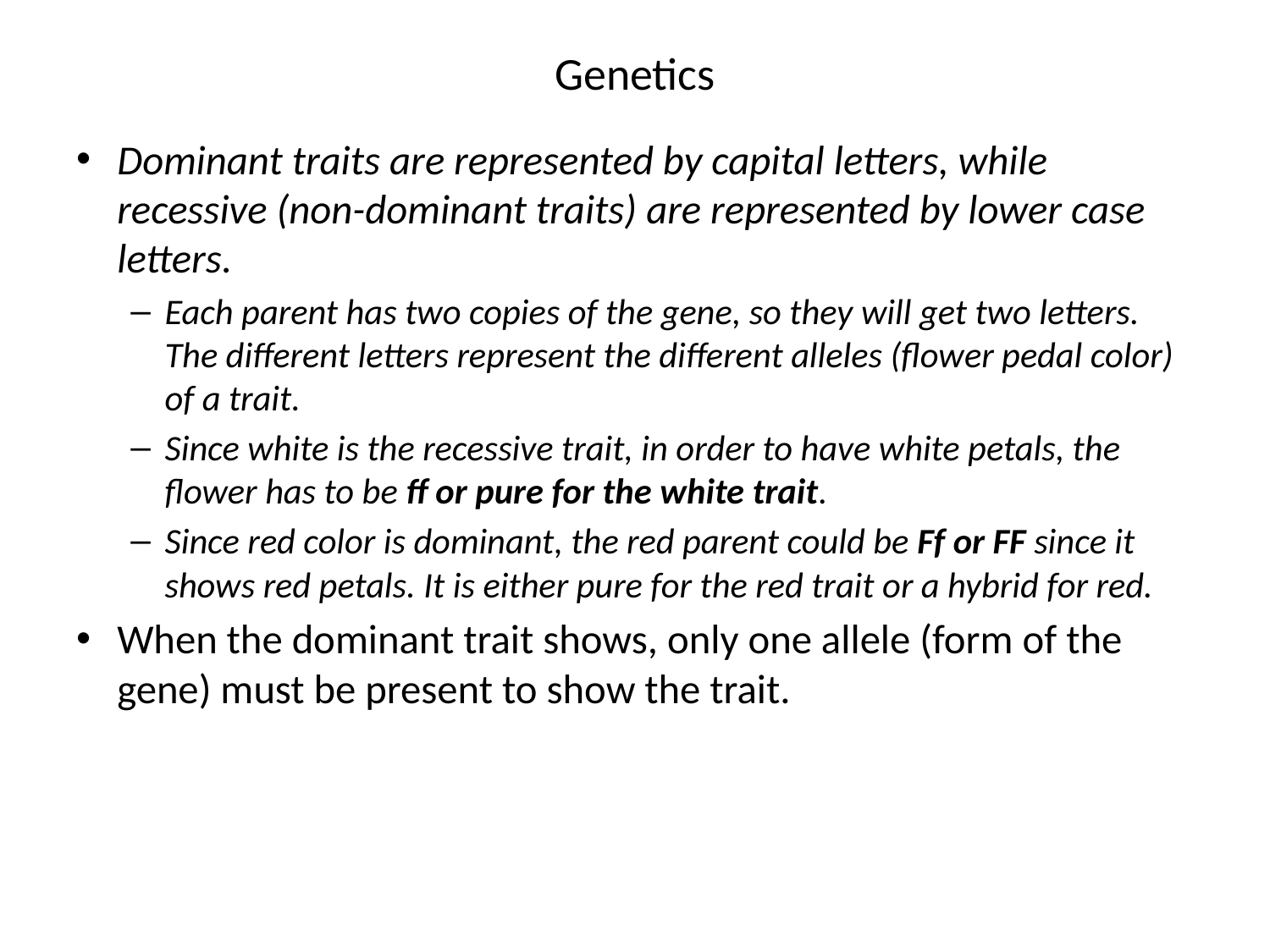

# Genetics
Dominant traits are represented by capital letters, while recessive (non-dominant traits) are represented by lower case letters.
Each parent has two copies of the gene, so they will get two letters. The different letters represent the different alleles (flower pedal color) of a trait.
Since white is the recessive trait, in order to have white petals, the flower has to be ff or pure for the white trait.
Since red color is dominant, the red parent could be Ff or FF since it shows red petals. It is either pure for the red trait or a hybrid for red.
When the dominant trait shows, only one allele (form of the gene) must be present to show the trait.